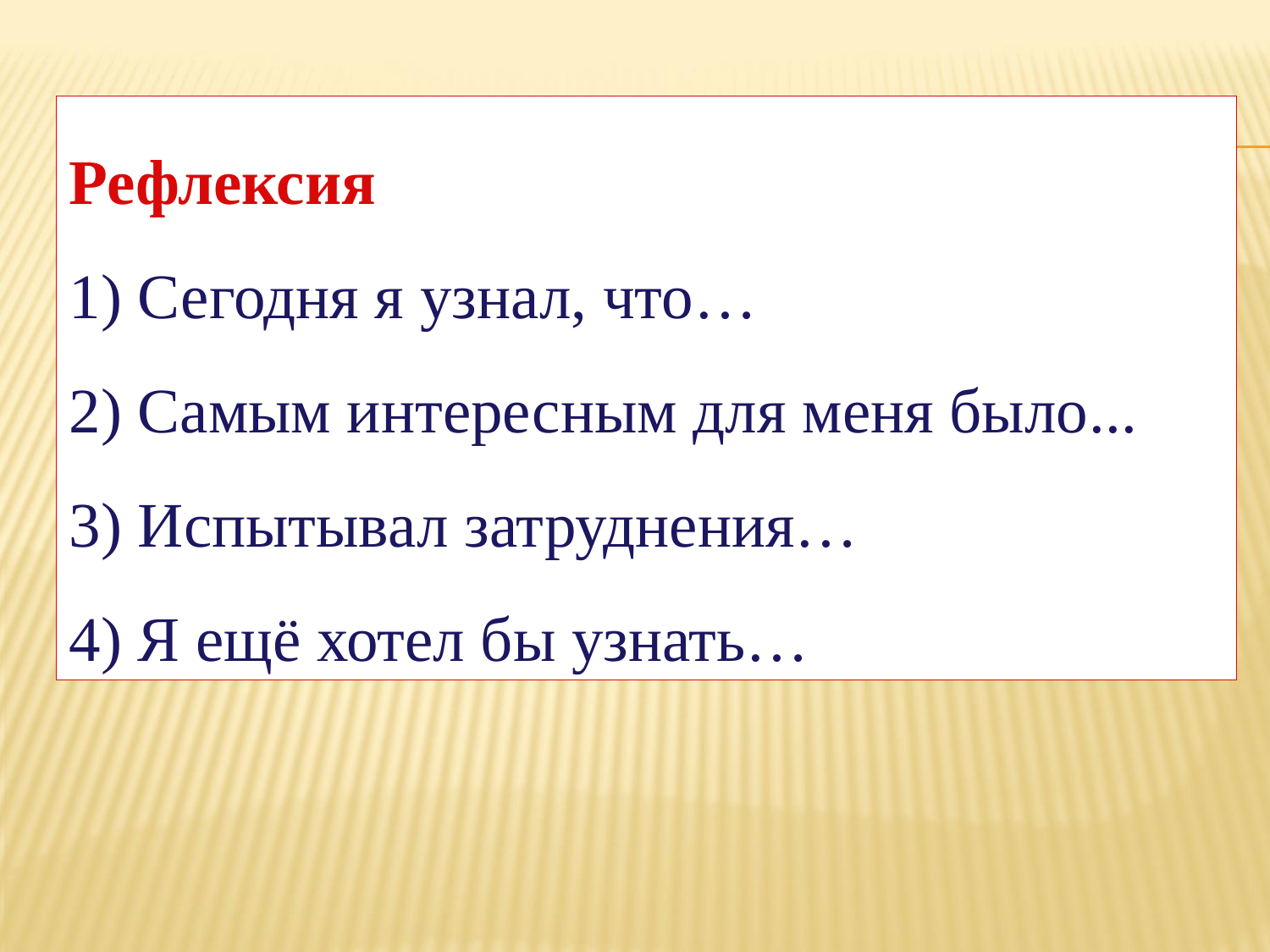

Рефлексия
1) Сегодня я узнал, что…
2) Самым интересным для меня было...
3) Испытывал затруднения…
4) Я ещё хотел бы узнать…